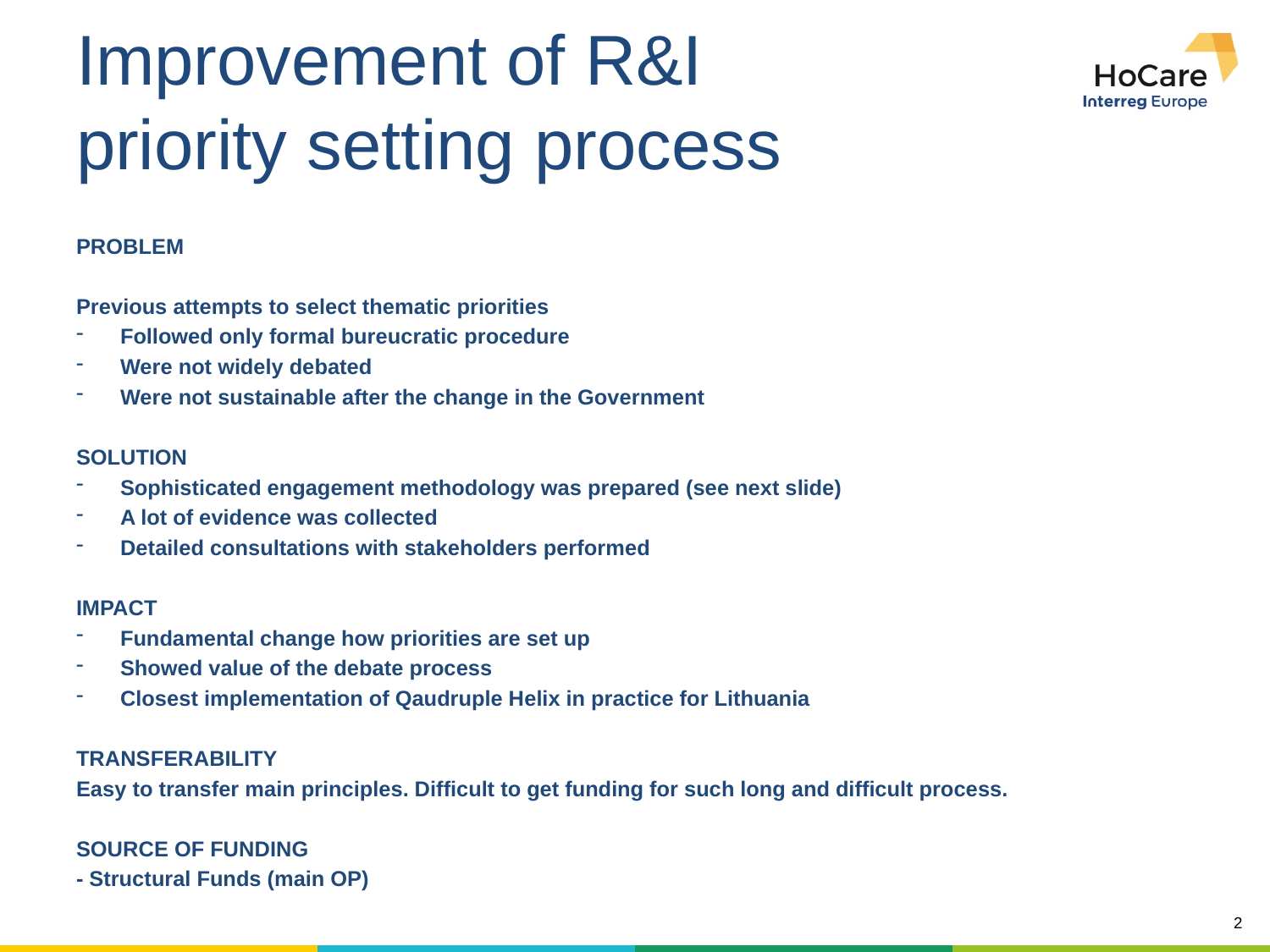

# Improvement of R&I priority setting process
PROBLEM

Previous attempts to select thematic priorities
Followed only formal bureucratic procedure
Were not widely debated
Were not sustainable after the change in the Government

SOLUTION
Sophisticated engagement methodology was prepared (see next slide)
A lot of evidence was collected
Detailed consultations with stakeholders performed

IMPACT
Fundamental change how priorities are set up
Showed value of the debate process
Closest implementation of Qaudruple Helix in practice for Lithuania

TRANSFERABILITY
Easy to transfer main principles. Difficult to get funding for such long and difficult process.

SOURCE OF FUNDING
- Structural Funds (main OP)